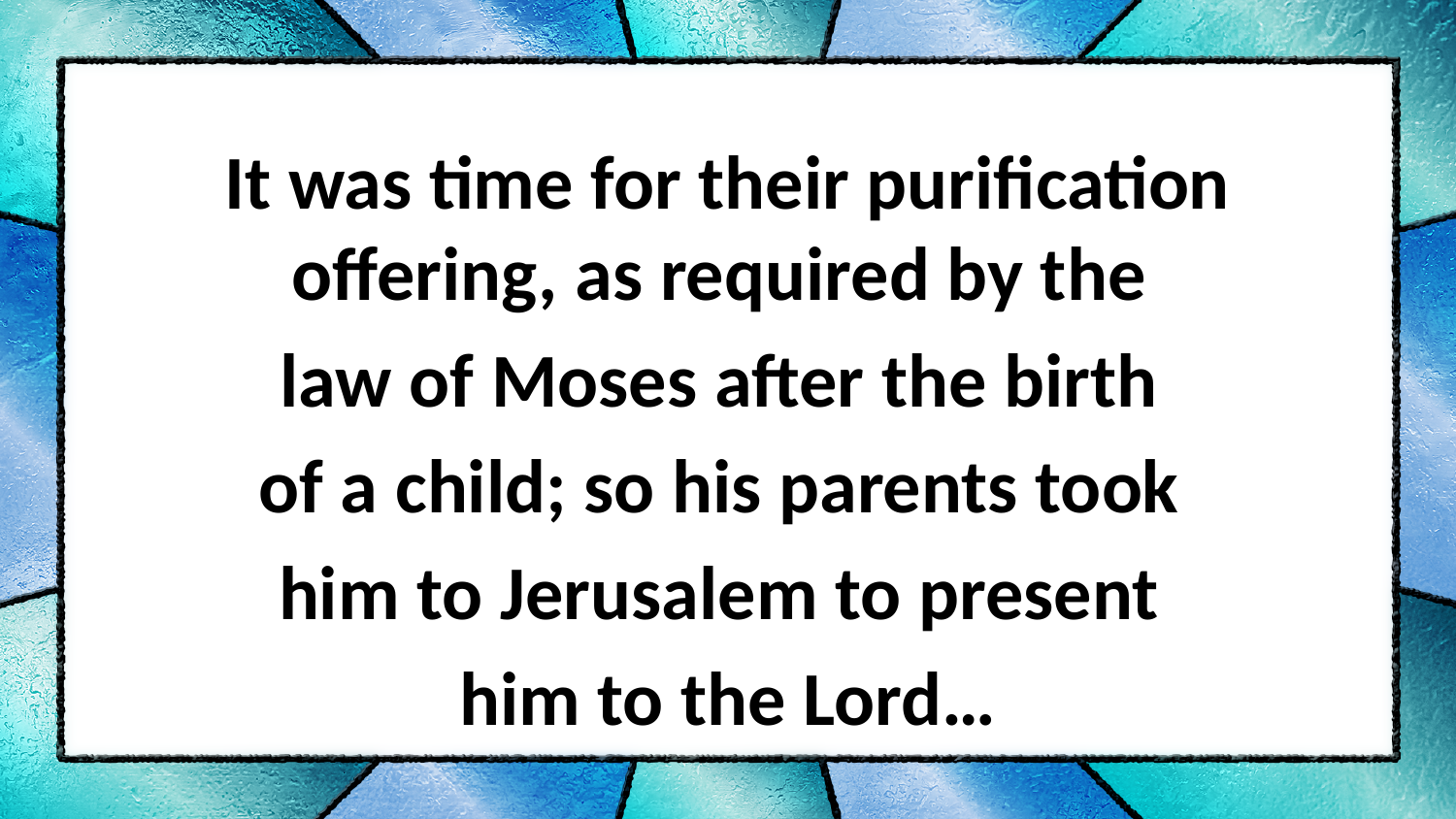

It was time for their purification offering, as required by the
law of Moses after the birth
of a child; so his parents took
him to Jerusalem to present
him to the Lord…